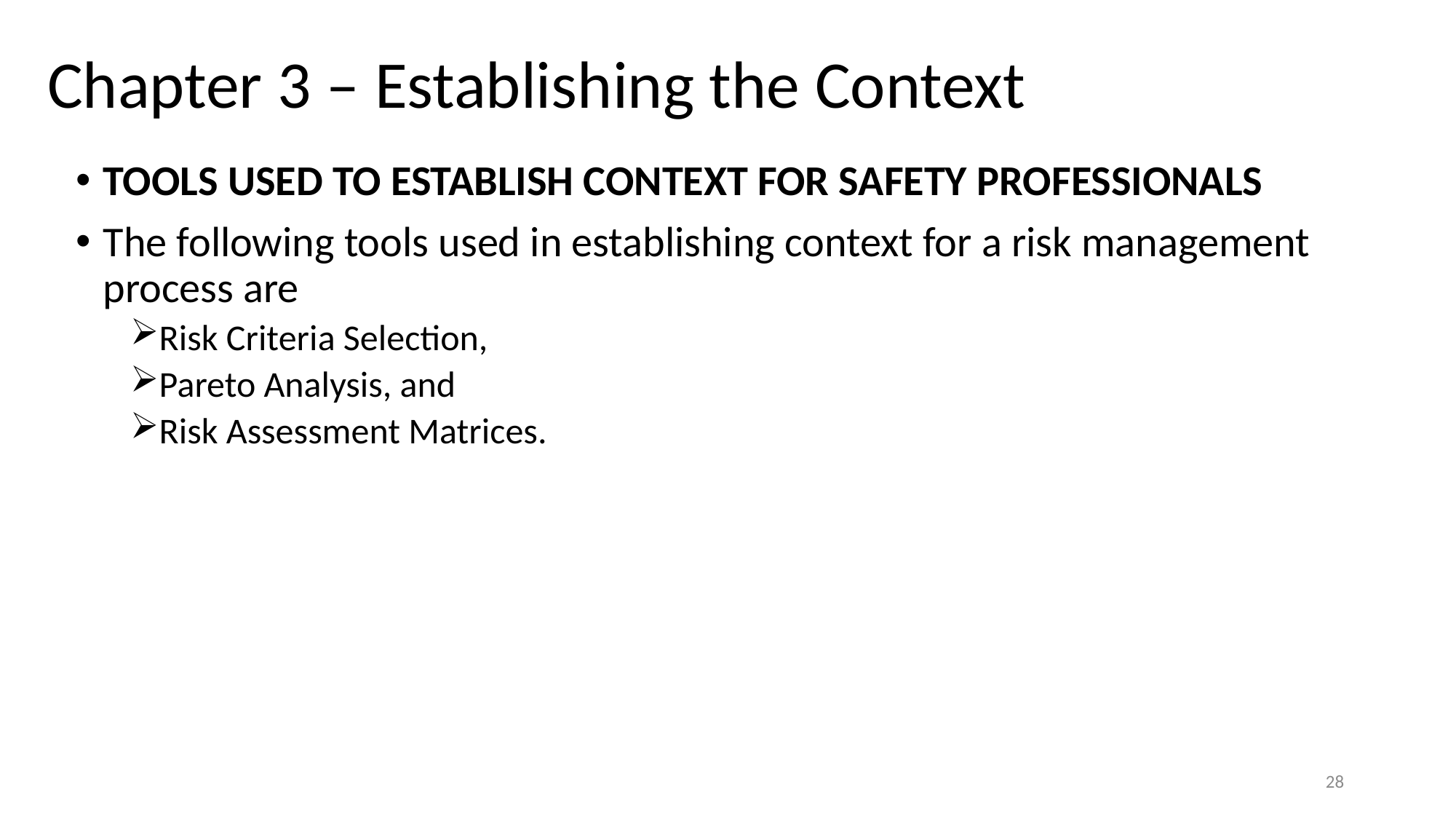

# Chapter 3 – Establishing the Context
TOOLS USED TO ESTABLISH CONTEXT FOR SAFETY PROFESSIONALS
The following tools used in establishing context for a risk management process are
Risk Criteria Selection,
Pareto Analysis, and
Risk Assessment Matrices.
28